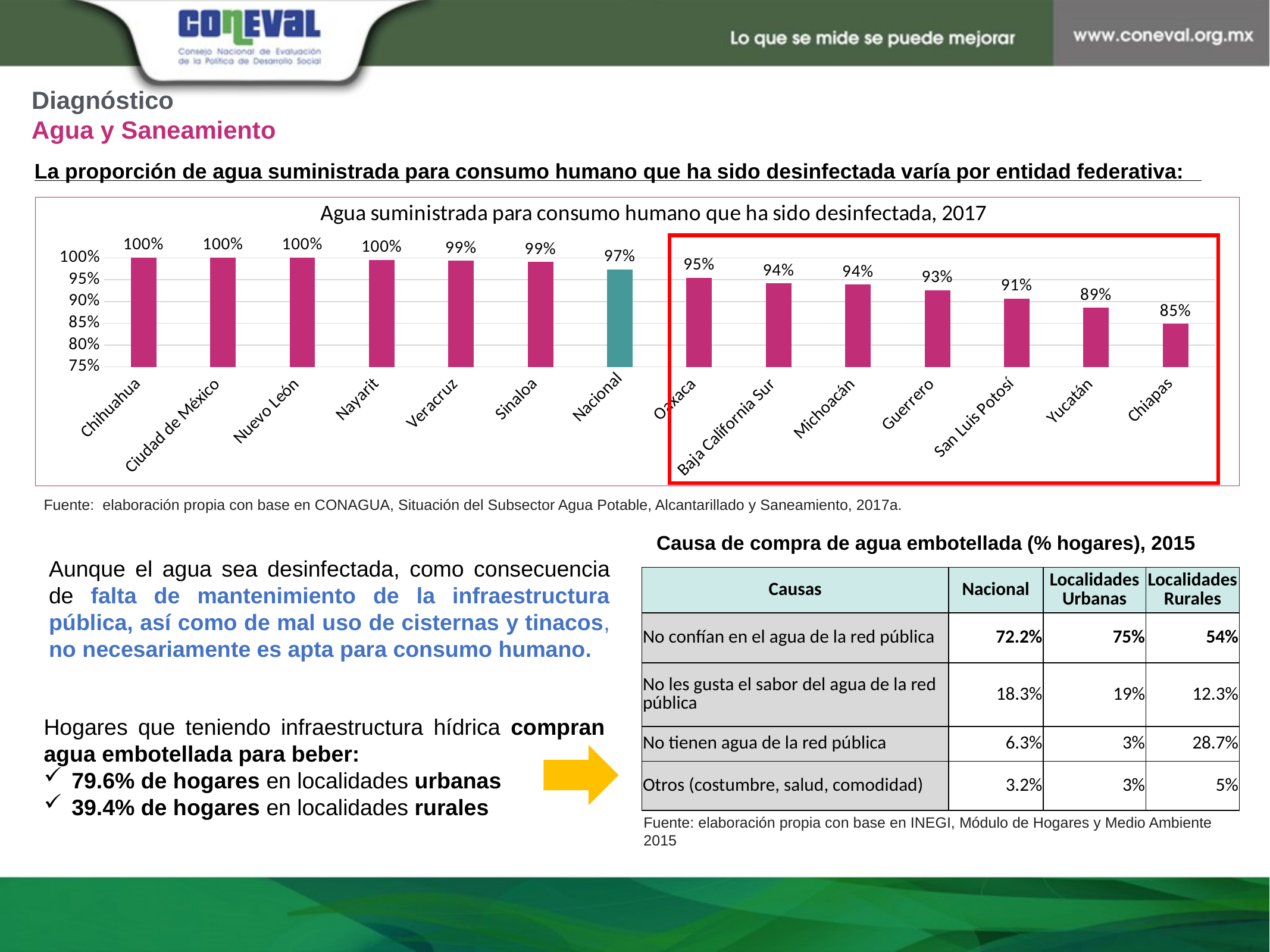

Diagnóstico
Agua y Saneamiento
La proporción de agua suministrada para consumo humano que ha sido desinfectada varía por entidad federativa:

### Chart: Agua suministrada para consumo humano que ha sido desinfectada, 2017

| Category | Cobertura  |
|---|---|
| Chihuahua   | 1.0 |
| Ciudad de México   | 1.0 |
| Nuevo León   | 1.0 |
| Nayarit   | 0.995 |
| Veracruz   | 0.993 |
| Sinaloa   | 0.99 |
| Nacional | 0.973 |
| Oaxaca   | 0.954 |
| Baja California Sur   | 0.941 |
| Michoacán   | 0.938 |
| Guerrero   | 0.925 |
| San Luis Potosí   | 0.906 |
| Yucatán   | 0.885 |
| Chiapas   | 0.848 |
Fuente:  elaboración propia con base en CONAGUA, Situación del Subsector Agua Potable, Alcantarillado y Saneamiento, 2017a.
Causa de compra de agua embotellada (% hogares), 2015
Aunque el agua sea desinfectada, como consecuencia de falta de mantenimiento de la infraestructura pública, así como de mal uso de cisternas y tinacos, no necesariamente es apta para consumo humano.
| Causas | Nacional | Localidades Urbanas | Localidades Rurales |
| --- | --- | --- | --- |
| No confían en el agua de la red pública | 72.2% | 75% | 54% |
| No les gusta el sabor del agua de la red pública | 18.3% | 19% | 12.3% |
| No tienen agua de la red pública | 6.3% | 3% | 28.7% |
| Otros (costumbre, salud, comodidad) | 3.2% | 3% | 5% |
Hogares que teniendo infraestructura hídrica compran agua embotellada para beber:
79.6% de hogares en localidades urbanas
39.4% de hogares en localidades rurales

Fuente: elaboración propia con base en INEGI, Módulo de Hogares y Medio Ambiente 2015